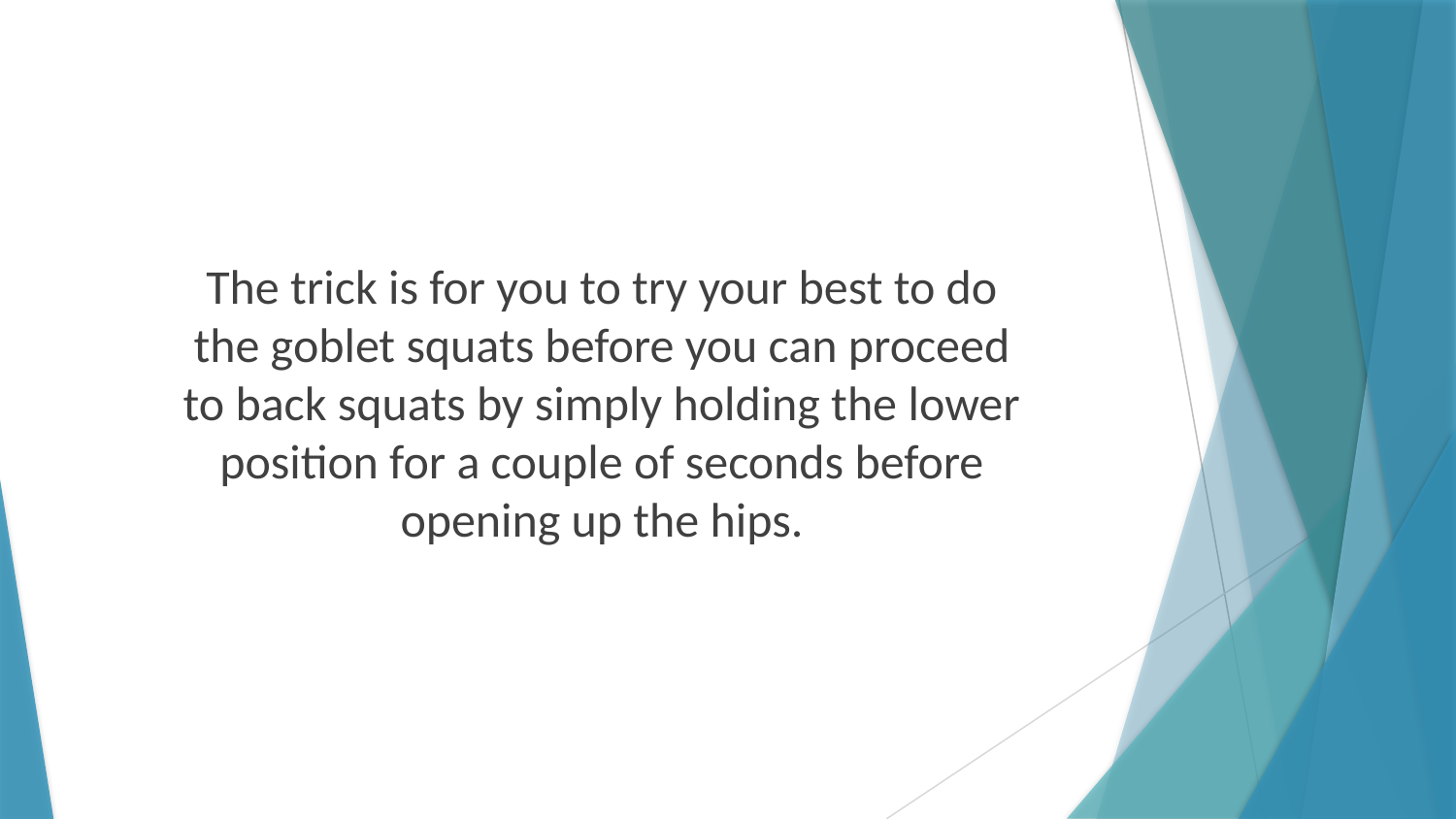

The trick is for you to try your best to do the goblet squats before you can proceed to back squats by simply holding the lower position for a couple of seconds before opening up the hips.